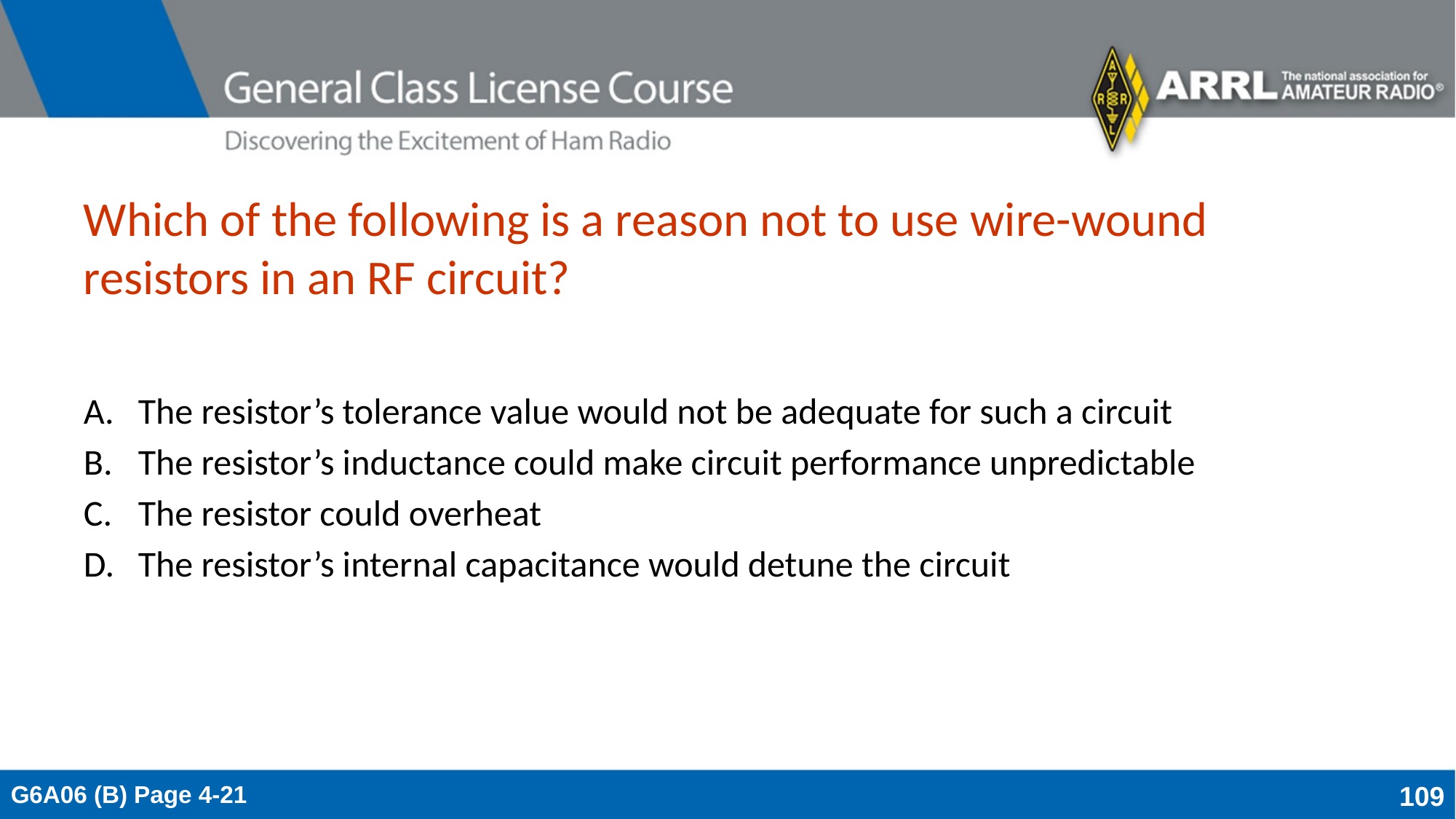

# Which of the following is a reason not to use wire-wound resistors in an RF circuit?
The resistor’s tolerance value would not be adequate for such a circuit
The resistor’s inductance could make circuit performance unpredictable
The resistor could overheat
The resistor’s internal capacitance would detune the circuit
G6A06 (B) Page 4-21
109